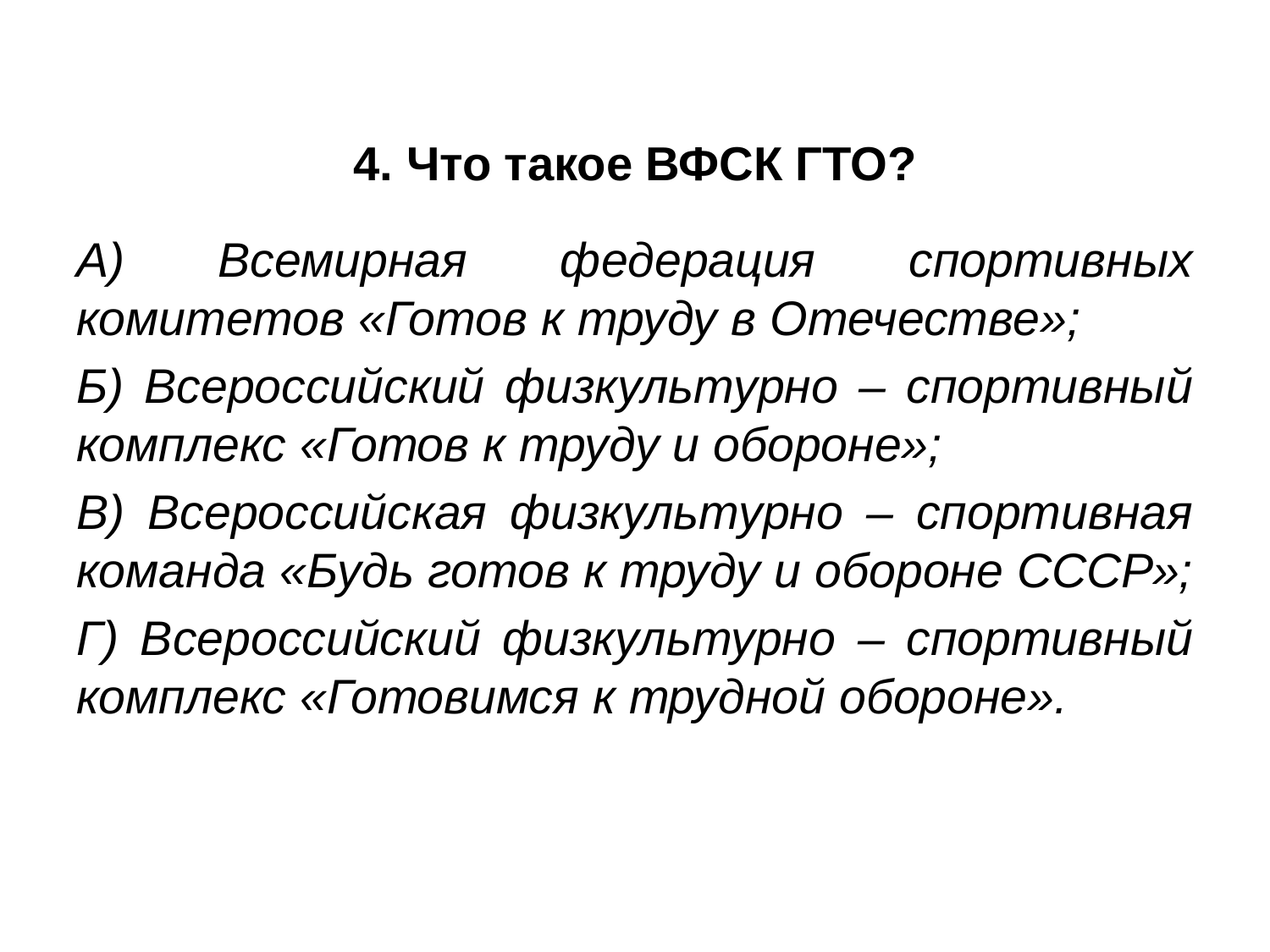

# 4. Что такое ВФСК ГТО?
А) Всемирная федерация спортивных комитетов «Готов к труду в Отечестве»;
Б) Всероссийский физкультурно – спортивный комплекс «Готов к труду и обороне»;
В) Всероссийская физкультурно – спортивная команда «Будь готов к труду и обороне СССР»;
Г) Всероссийский физкультурно – спортивный комплекс «Готовимся к трудной обороне».